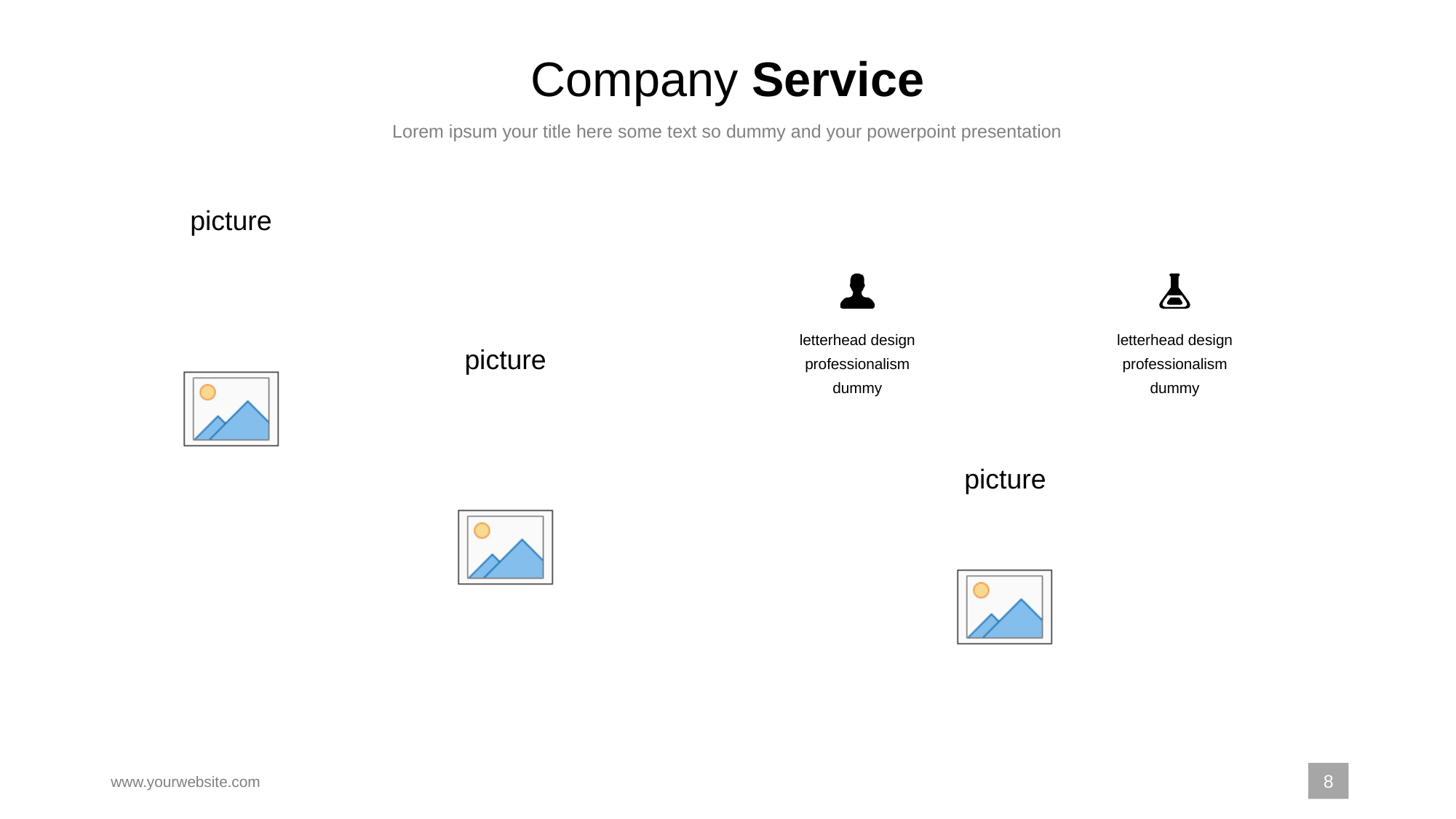

# Company Service
Lorem ipsum your title here some text so dummy and your powerpoint presentation

letterhead design professionalism dummy

letterhead design professionalism dummy

8
www.yourwebsite.com
This letterhead design is meant to project an image of professionalism and lorem to reliability. By using simple to project an image of professionalism and lorem to reliability. By using simple.